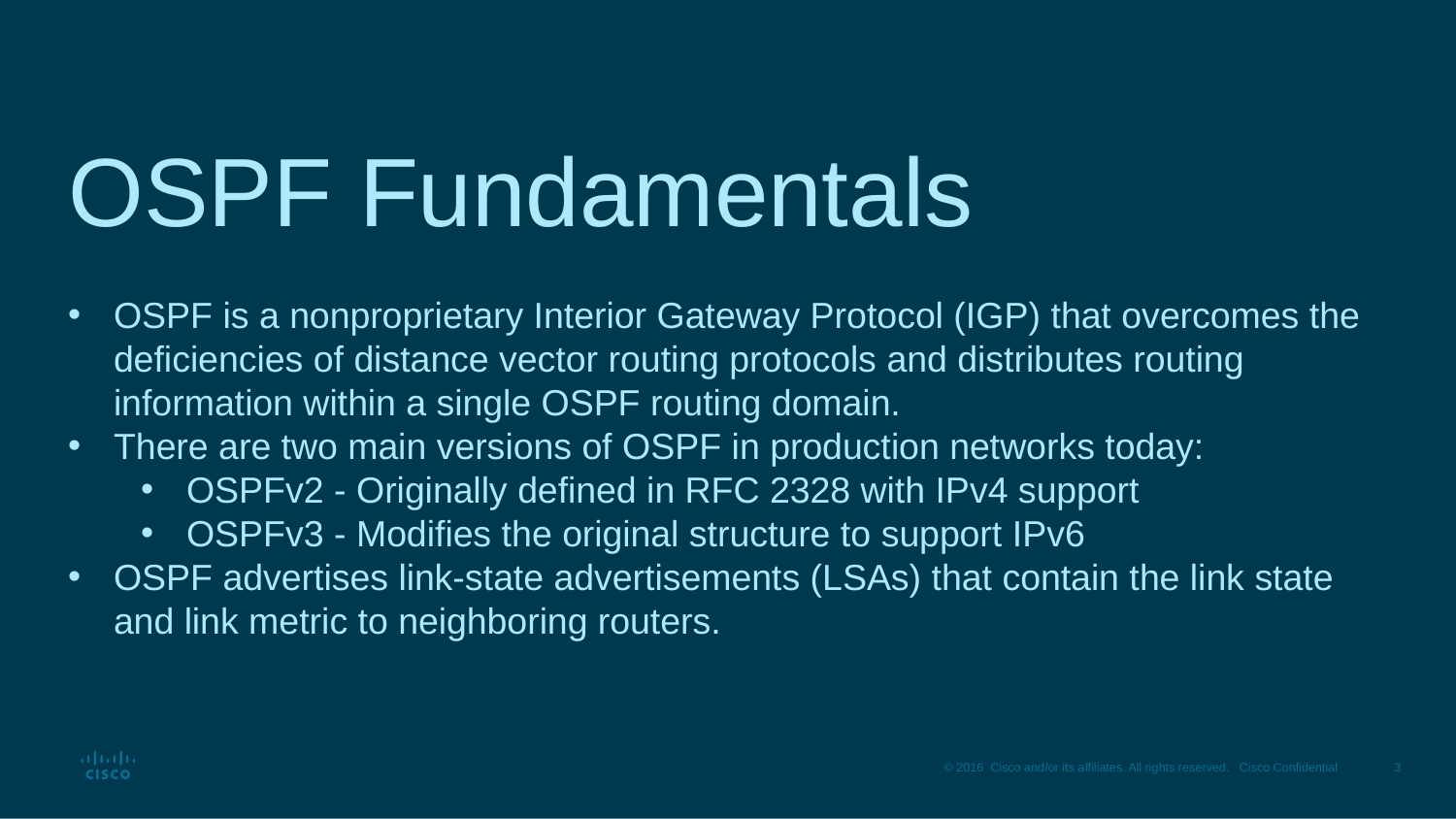

# OSPF Fundamentals
OSPF is a nonproprietary Interior Gateway Protocol (IGP) that overcomes the deficiencies of distance vector routing protocols and distributes routing information within a single OSPF routing domain.
There are two main versions of OSPF in production networks today:
OSPFv2 - Originally defined in RFC 2328 with IPv4 support
OSPFv3 - Modifies the original structure to support IPv6
OSPF advertises link-state advertisements (LSAs) that contain the link state and link metric to neighboring routers.